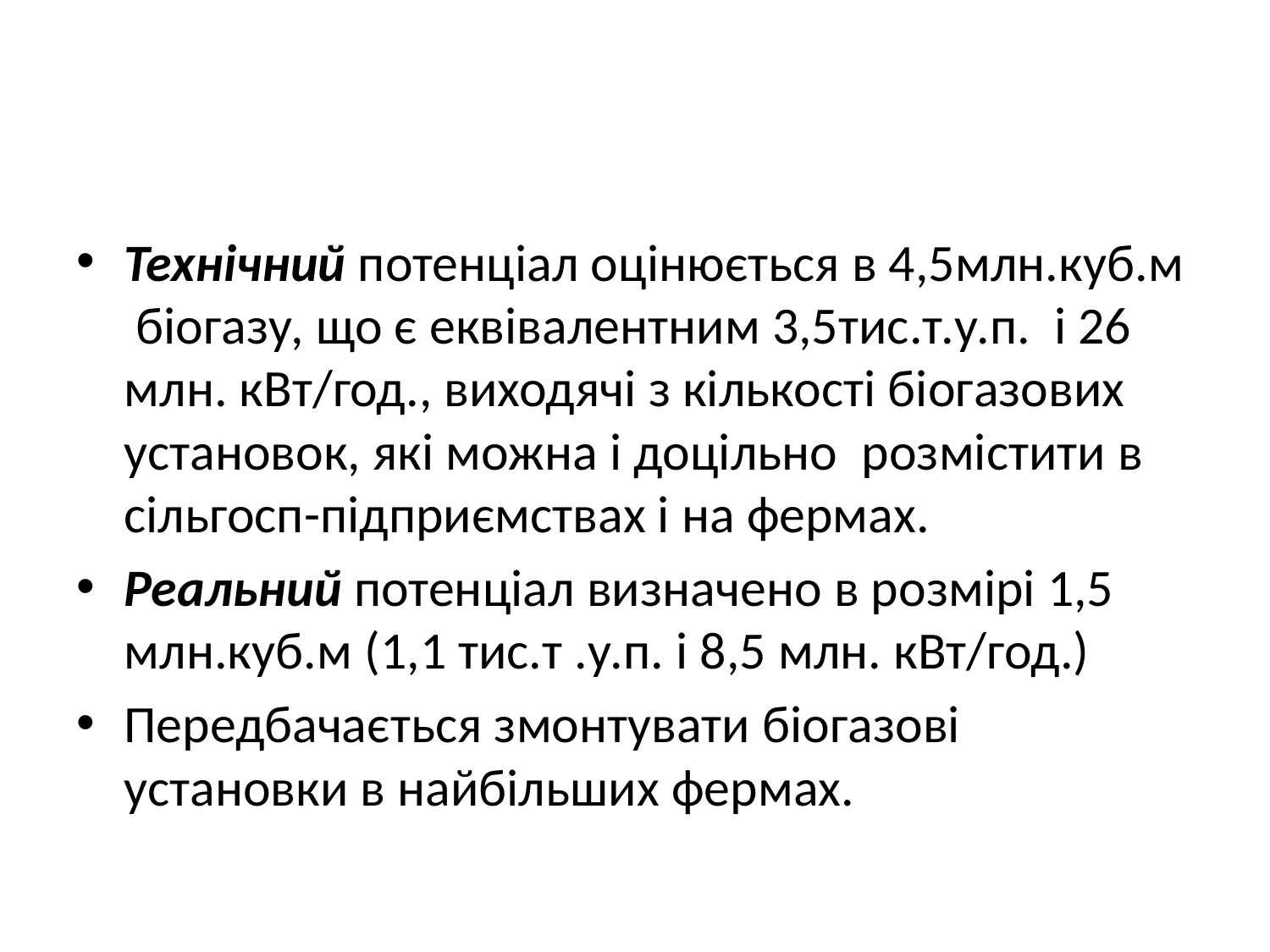

#
Технічний потенціал оцінюється в 4,5млн.куб.м  біогазу, що є еквівалентним 3,5тис.т.у.п.  і 26 млн. кВт/год., виходячі з кількості біогазових установок, які можна і доцільно  розмістити в сільгосп-підприємствах і на фермах.
Реальний потенціал визначено в розмірі 1,5 млн.куб.м (1,1 тис.т .у.п. і 8,5 млн. кВт/год.)
Передбачається змонтувати біогазові установки в найбільших фермах.